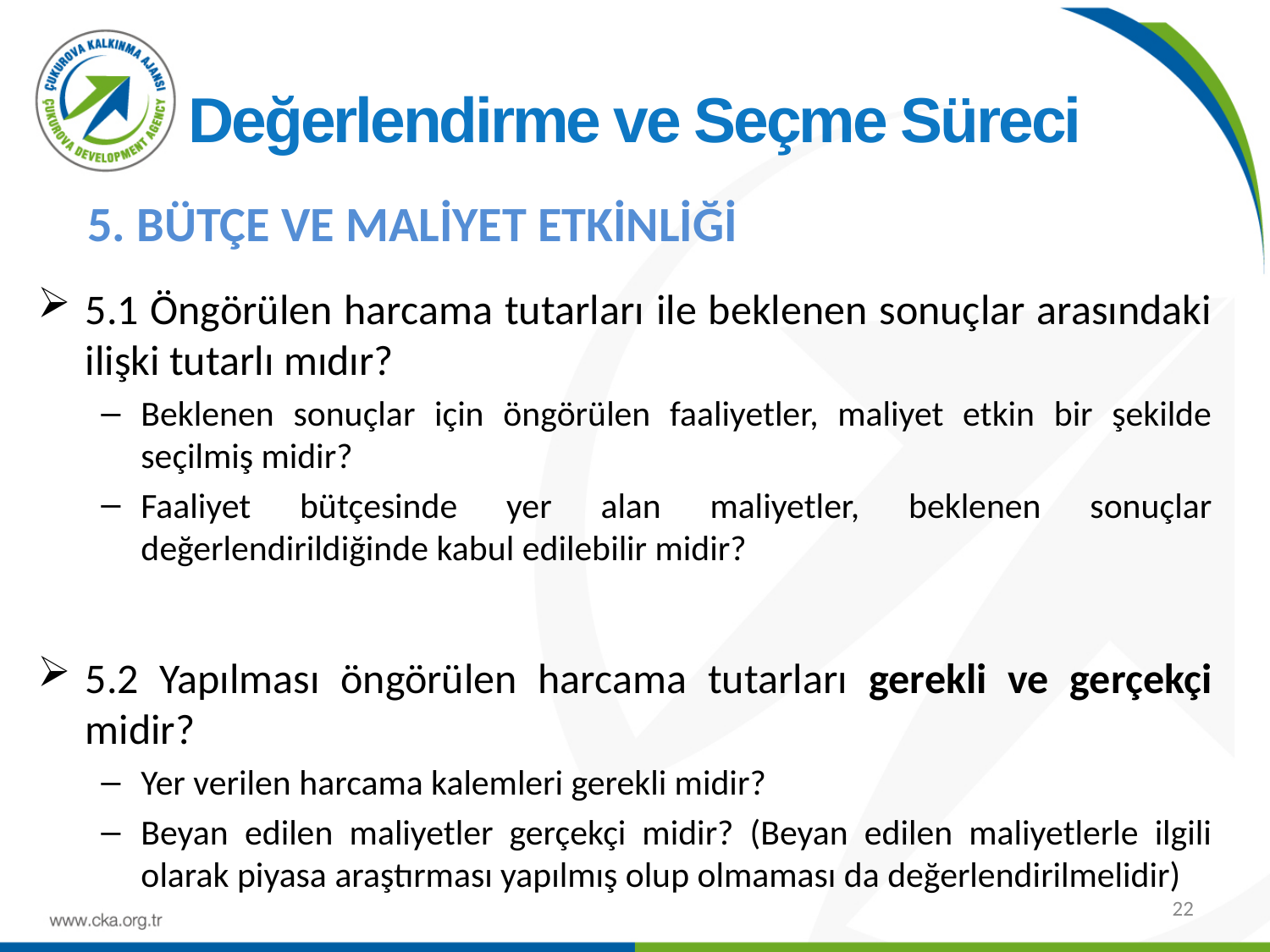

# Değerlendirme ve Seçme Süreci
5. BÜTÇE VE MALİYET ETKİNLİĞİ
5.1 Öngörülen harcama tutarları ile beklenen sonuçlar arasındaki ilişki tutarlı mıdır?
Beklenen sonuçlar için öngörülen faaliyetler, maliyet etkin bir şekilde seçilmiş midir?
Faaliyet bütçesinde yer alan maliyetler, beklenen sonuçlar değerlendirildiğinde kabul edilebilir midir?

5.2 Yapılması öngörülen harcama tutarları gerekli ve gerçekçi midir?
Yer verilen harcama kalemleri gerekli midir?
Beyan edilen maliyetler gerçekçi midir? (Beyan edilen maliyetlerle ilgili olarak piyasa araştırması yapılmış olup olmaması da değerlendirilmelidir)

22